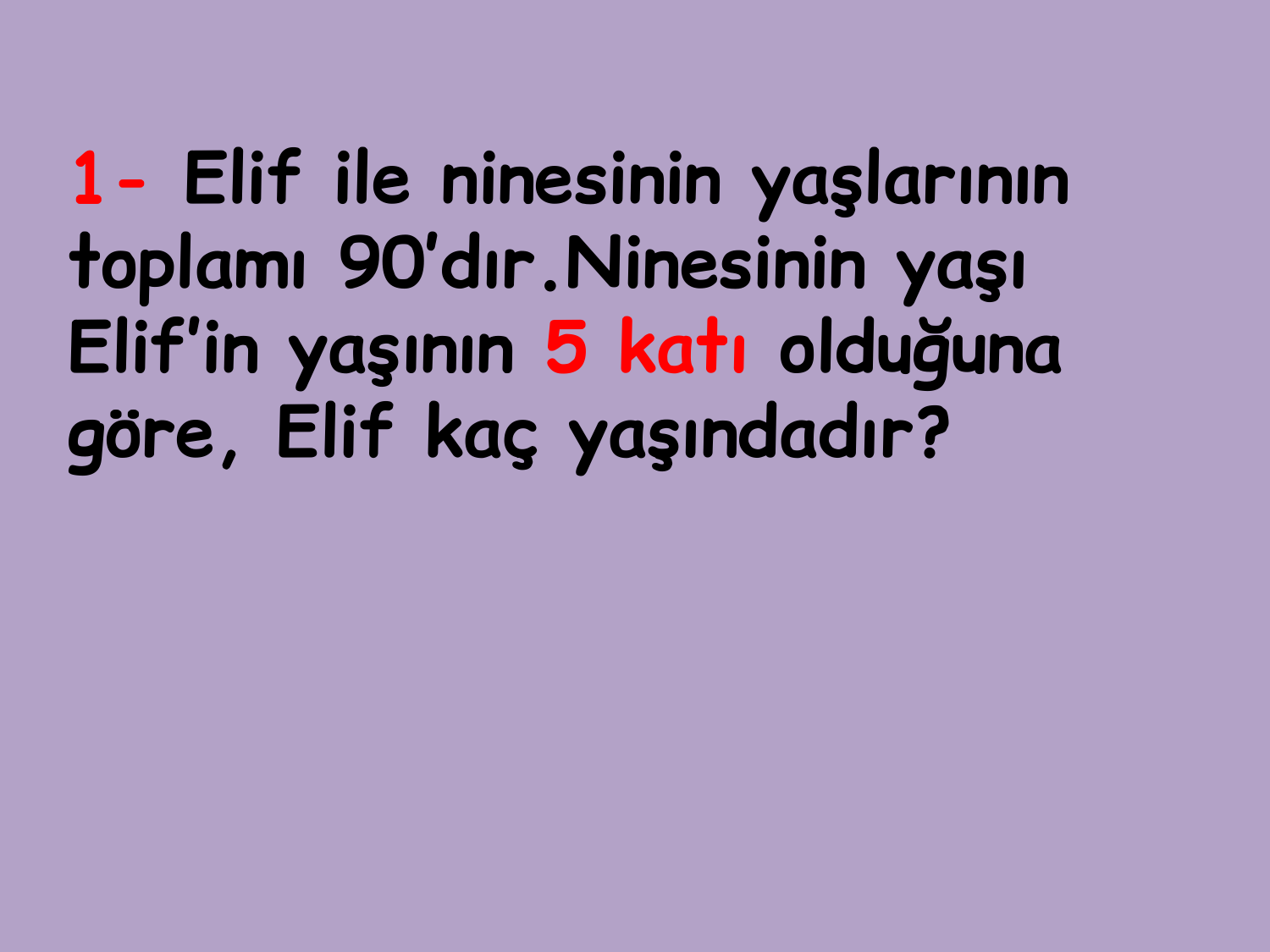

1- Elif ile ninesinin yaşlarının toplamı 90’dır.Ninesinin yaşı Elif’in yaşının 5 katı olduğuna göre, Elif kaç yaşındadır?